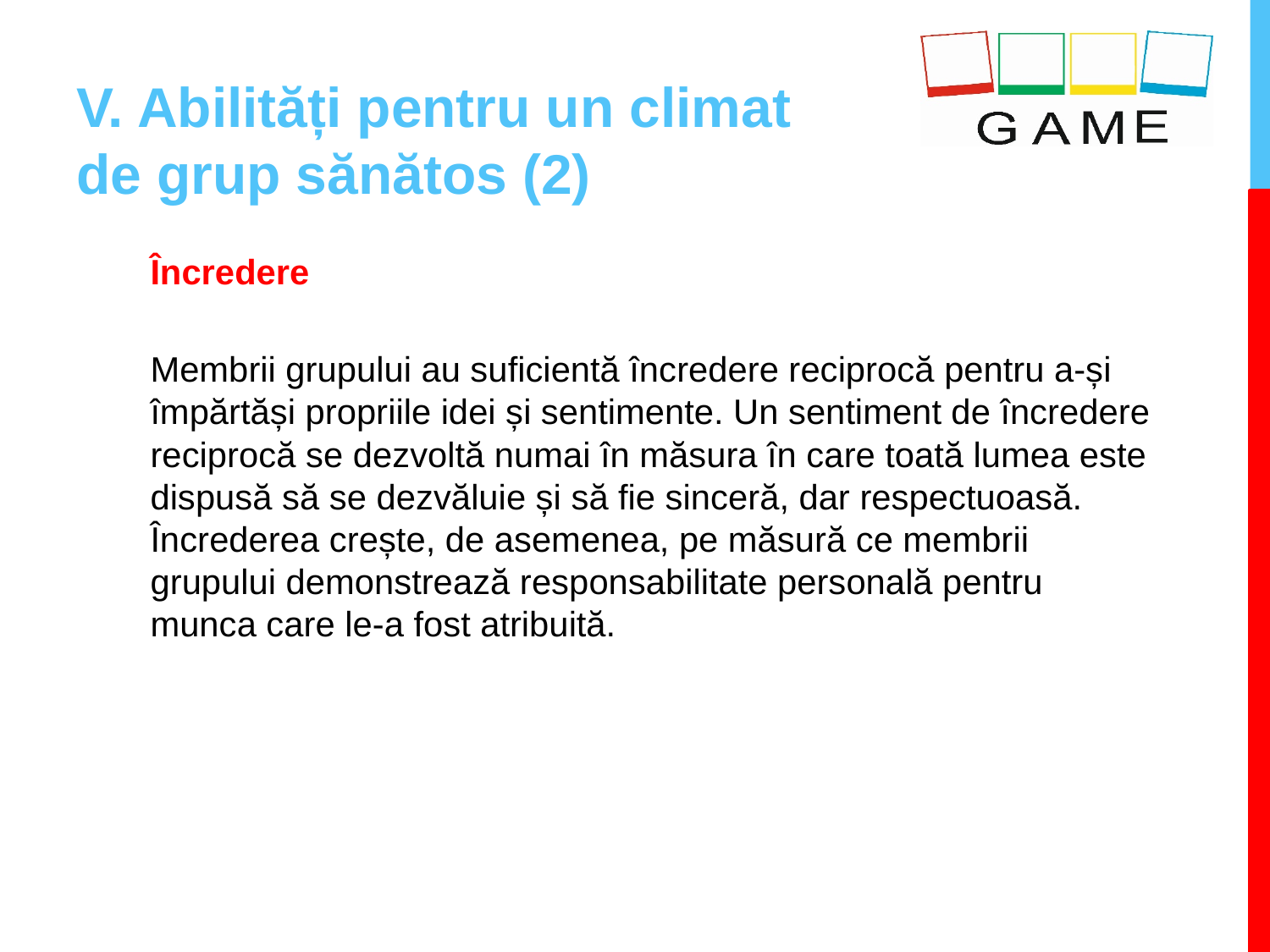

# V. Abilități pentru un climat de grup sănătos (2)
Încredere

Membrii grupului au suficientă încredere reciprocă pentru a-și împărtăși propriile idei și sentimente. Un sentiment de încredere reciprocă se dezvoltă numai în măsura în care toată lumea este dispusă să se dezvăluie și să fie sinceră, dar respectuoasă. Încrederea crește, de asemenea, pe măsură ce membrii grupului demonstrează responsabilitate personală pentru munca care le-a fost atribuită.